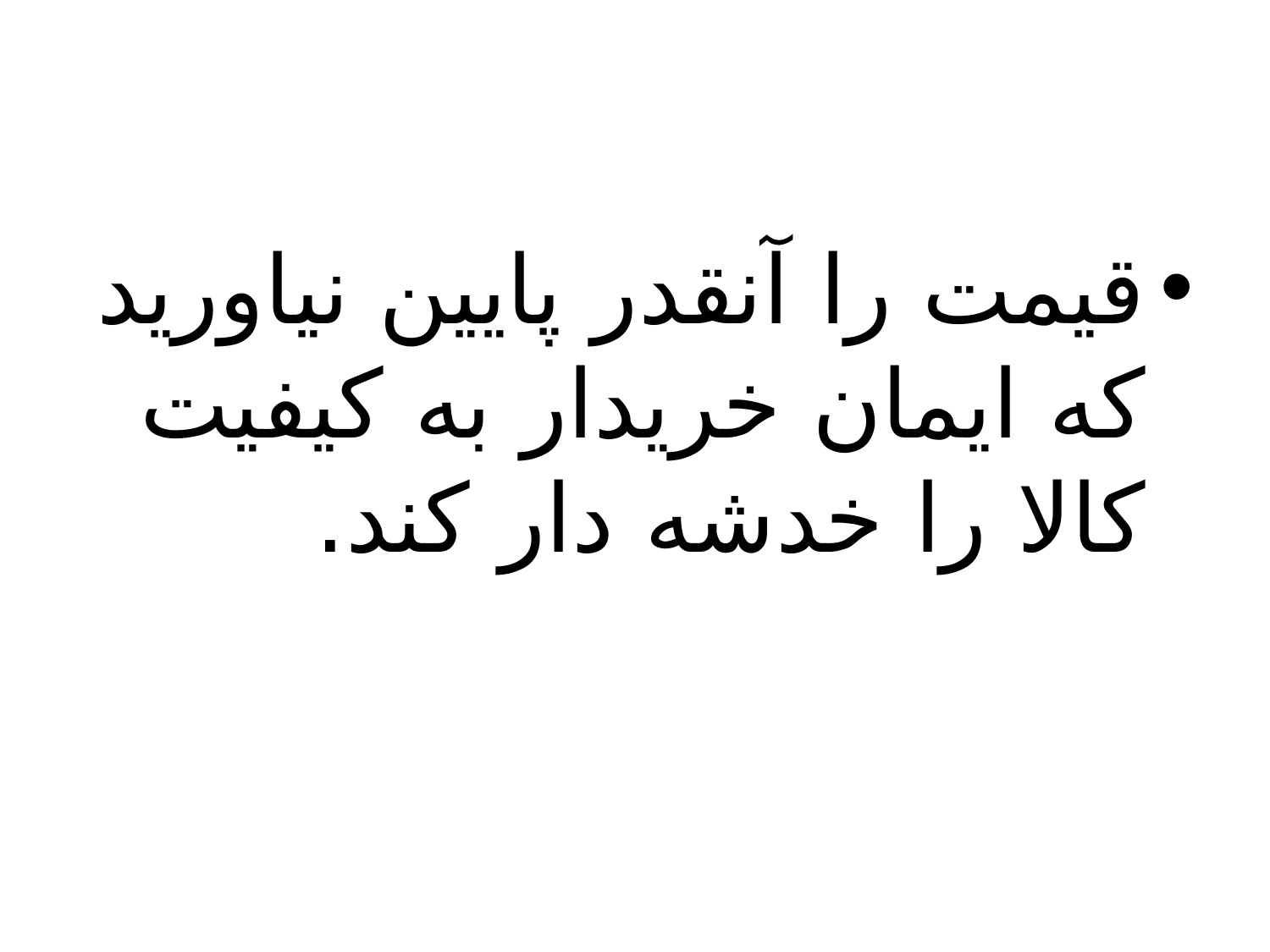

#
قیمت را آنقدر پایین نیاورید که ایمان خریدار به کیفیت کالا را خدشه دار کند.